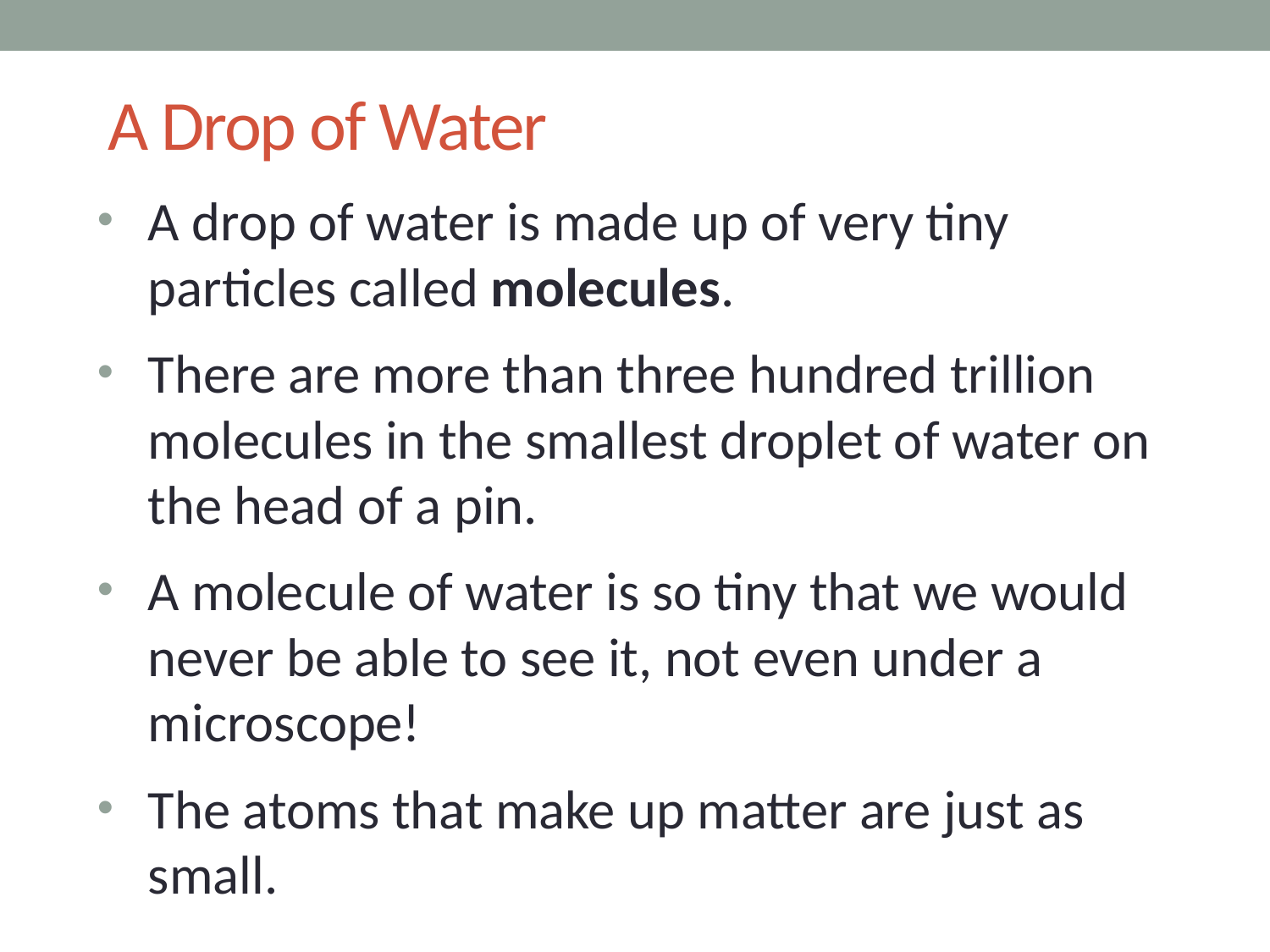

# A Drop of Water
A drop of water is made up of very tiny particles called molecules.
There are more than three hundred trillion molecules in the smallest droplet of water on the head of a pin.
A molecule of water is so tiny that we would never be able to see it, not even under a microscope!
The atoms that make up matter are just as small.